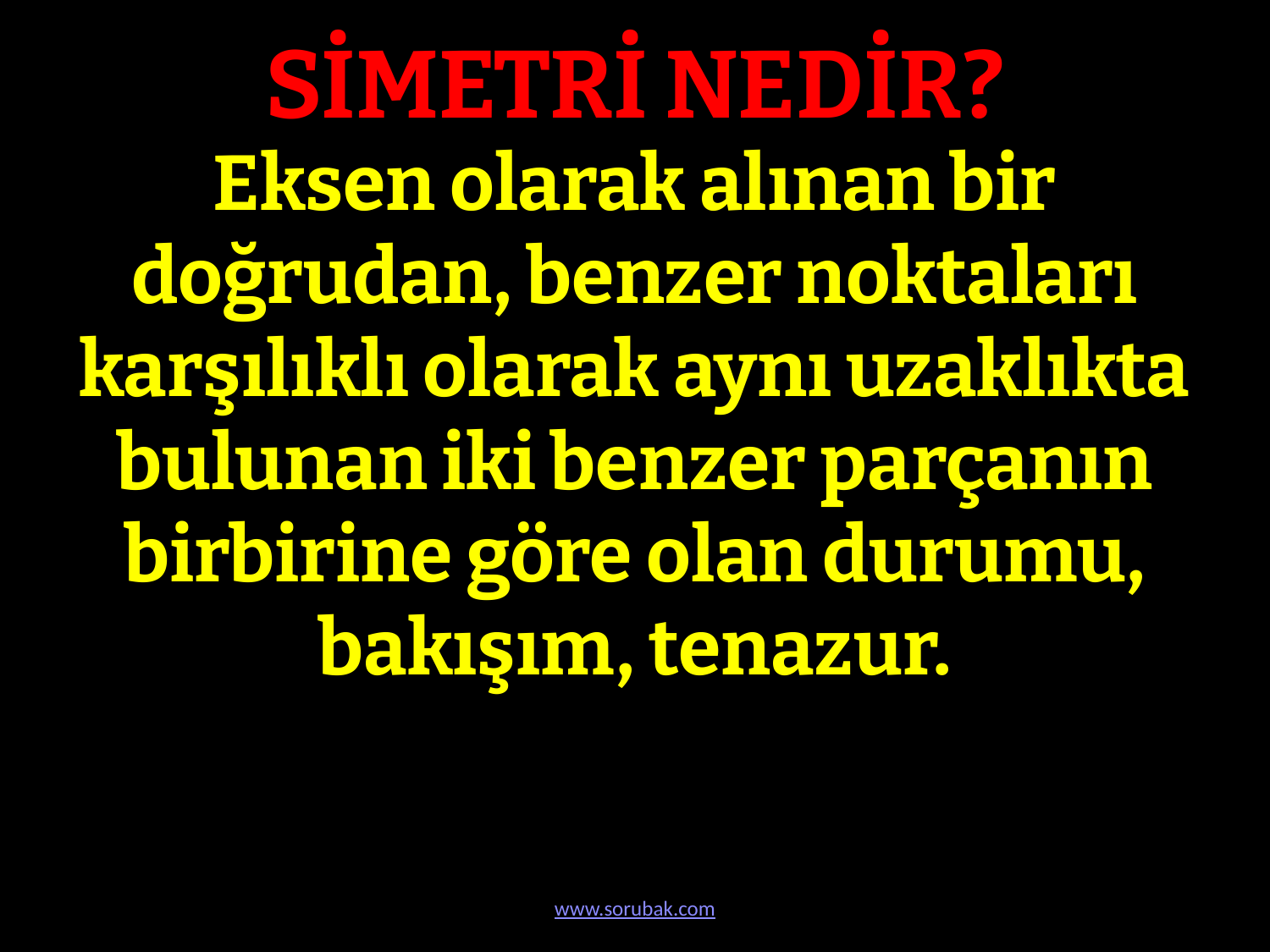

SİMETRİ NEDİR?
Eksen olarak alınan bir doğrudan, benzer noktaları karşılıklı olarak aynı uzaklıkta bulunan iki benzer parçanın birbirine göre olan durumu, bakışım, tenazur.

#
www.sorubak.com